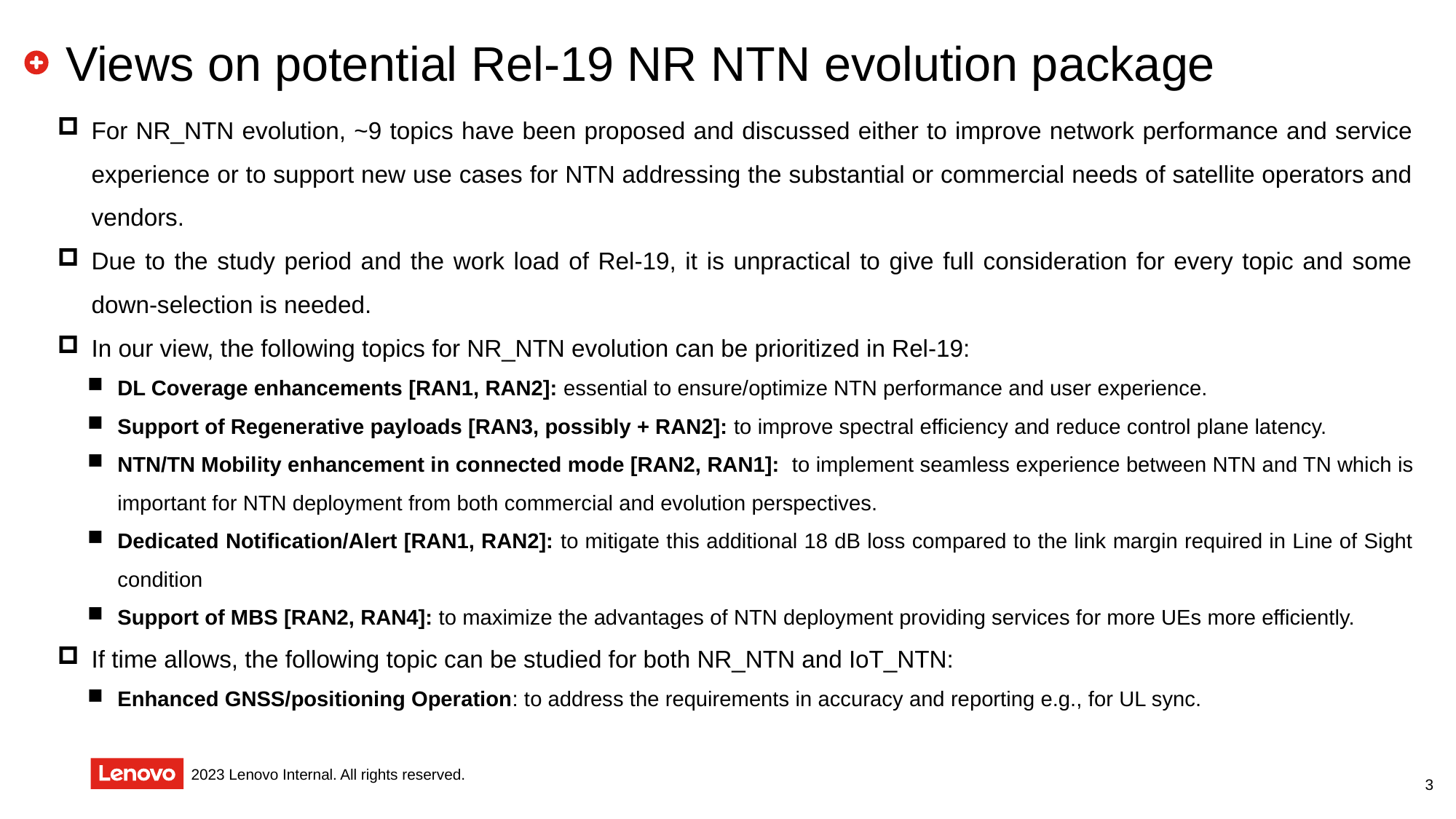

# Views on potential Rel-19 NR NTN evolution package
For NR_NTN evolution, ~9 topics have been proposed and discussed either to improve network performance and service experience or to support new use cases for NTN addressing the substantial or commercial needs of satellite operators and vendors.
Due to the study period and the work load of Rel-19, it is unpractical to give full consideration for every topic and some down-selection is needed.
In our view, the following topics for NR_NTN evolution can be prioritized in Rel-19:
DL Coverage enhancements [RAN1, RAN2]: essential to ensure/optimize NTN performance and user experience.
Support of Regenerative payloads [RAN3, possibly + RAN2]: to improve spectral efficiency and reduce control plane latency.
NTN/TN Mobility enhancement in connected mode [RAN2, RAN1]:  to implement seamless experience between NTN and TN which is important for NTN deployment from both commercial and evolution perspectives.
Dedicated Notification/Alert [RAN1, RAN2]: to mitigate this additional 18 dB loss compared to the link margin required in Line of Sight condition
Support of MBS [RAN2, RAN4]: to maximize the advantages of NTN deployment providing services for more UEs more efficiently.
If time allows, the following topic can be studied for both NR_NTN and IoT_NTN:
Enhanced GNSS/positioning Operation: to address the requirements in accuracy and reporting e.g., for UL sync.